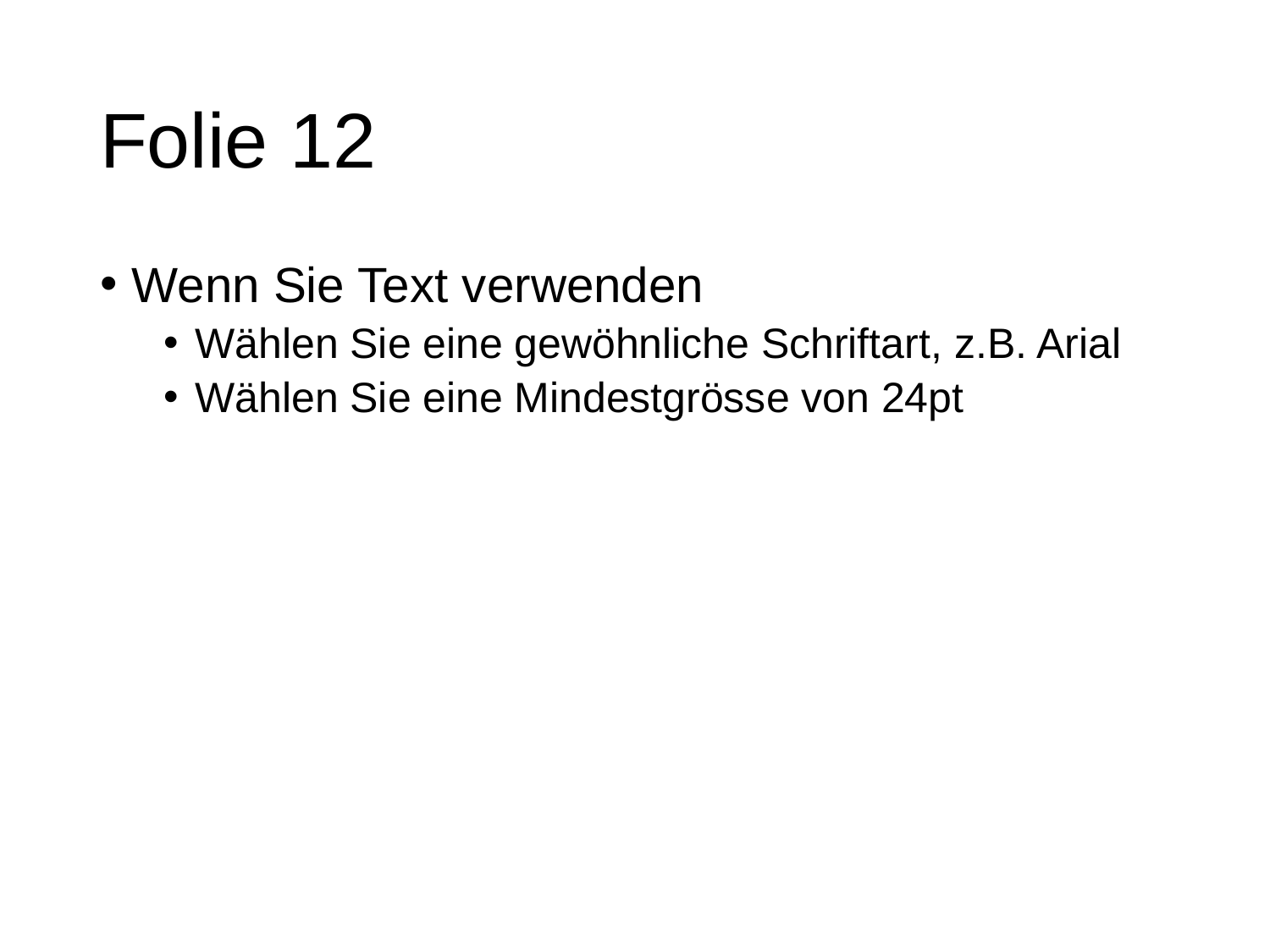

# Folie 12
Wenn Sie Text verwenden
Wählen Sie eine gewöhnliche Schriftart, z.B. Arial
Wählen Sie eine Mindestgrösse von 24pt